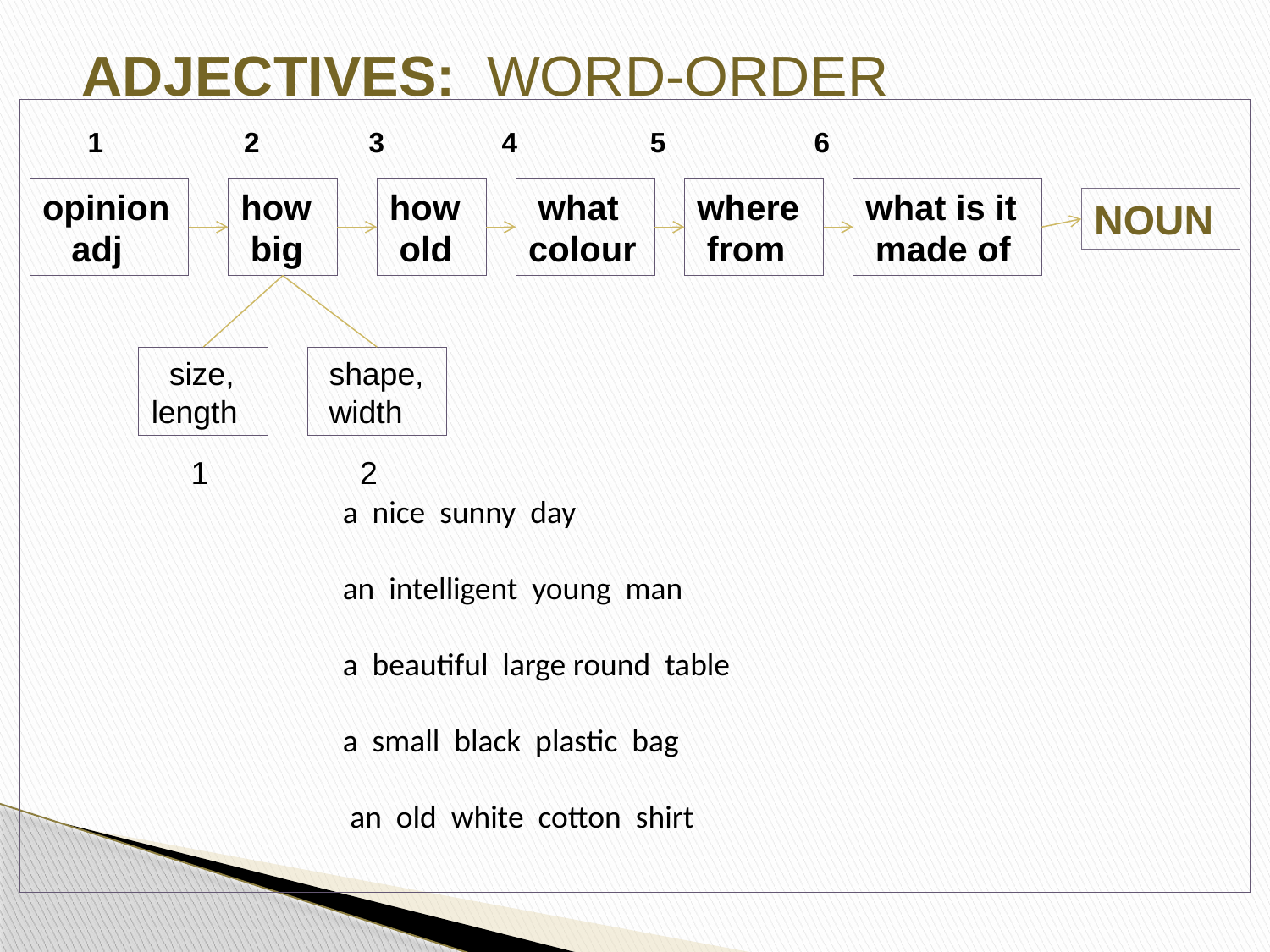

# ADJECTIVES:  WORD-ORDER
   1                  2              3               4                 5                   6

opinion
   adj
how
 big
how
 old
 what
colour
where
 from
what is it
 made of
NOUN
  size,
length
 shape,
 width
1
2
                                       a  nice  sunny  day

                                       an  intelligent  young  man

                                       a  beautiful  large round  table

                                       a  small  black  plastic  bag

                                        an  old  white  cotton  shirt